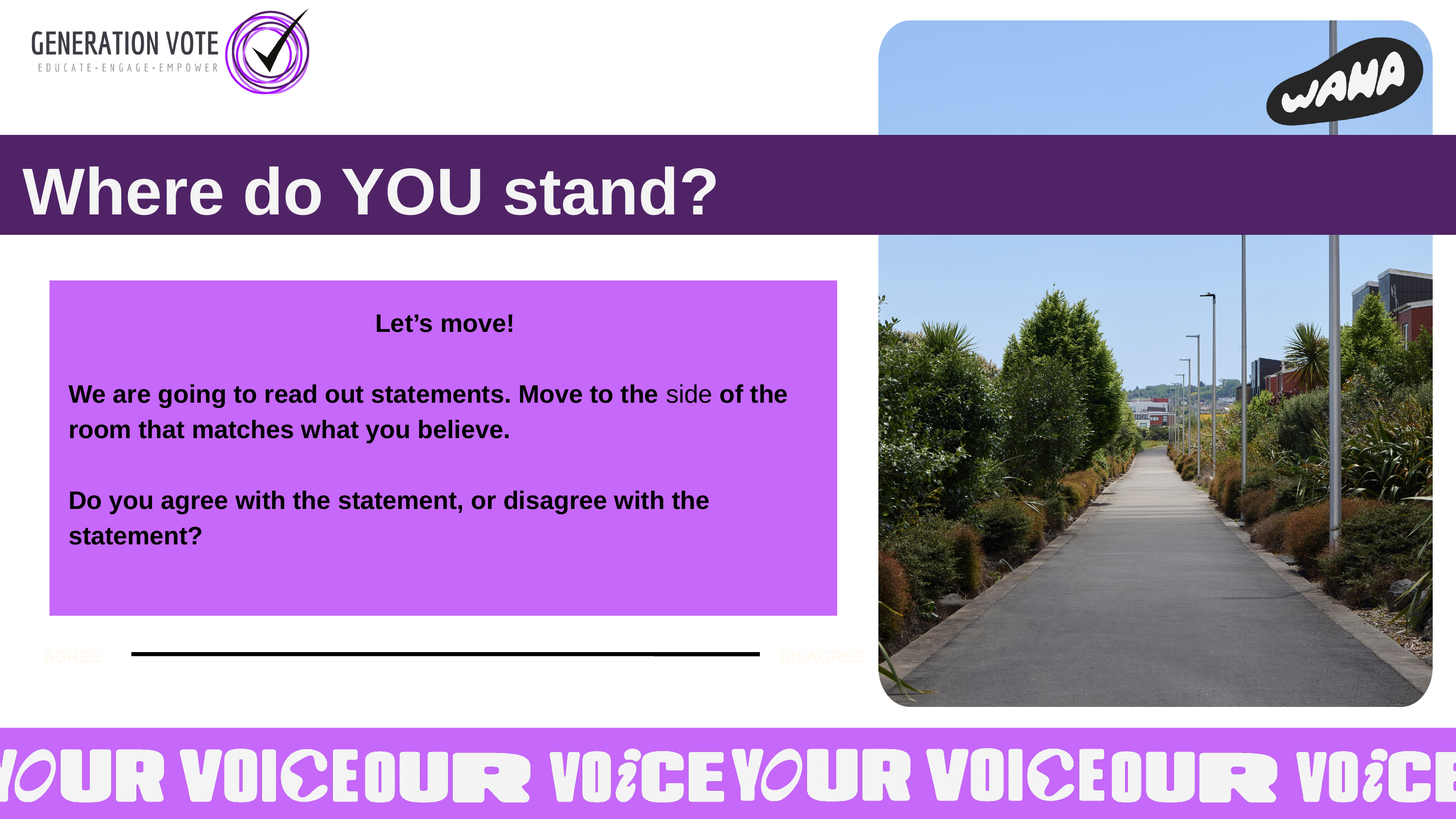

Where do YOU stand?

Let’s move!

We are going to read out statements. Move to the side of the room that matches what you believe.

Do you agree with the statement, or disagree with the statement?

AGREE
DISAGREE